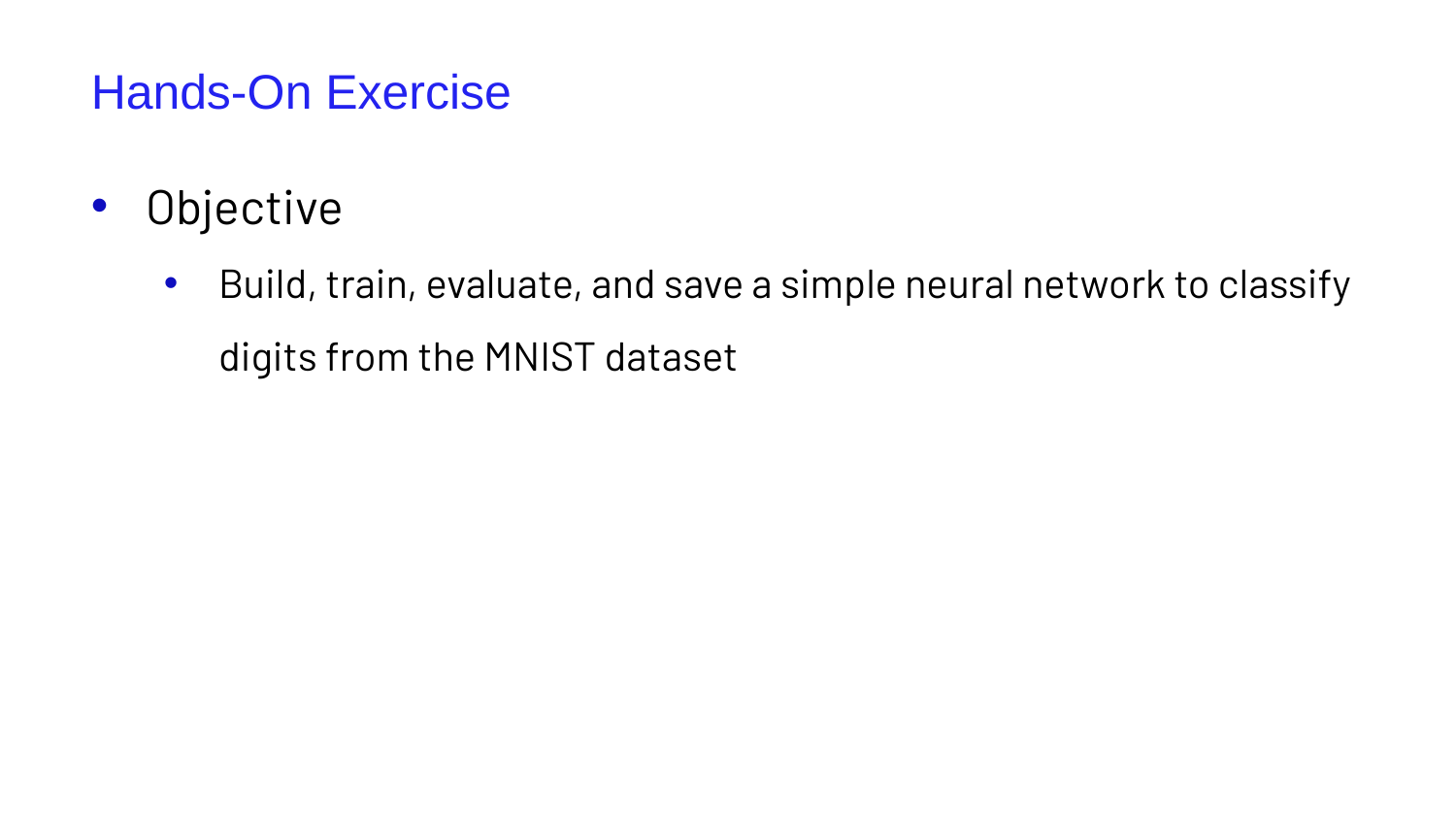

Hands-On Exercise
Objective
Build, train, evaluate, and save a simple neural network to classify digits from the MNIST dataset